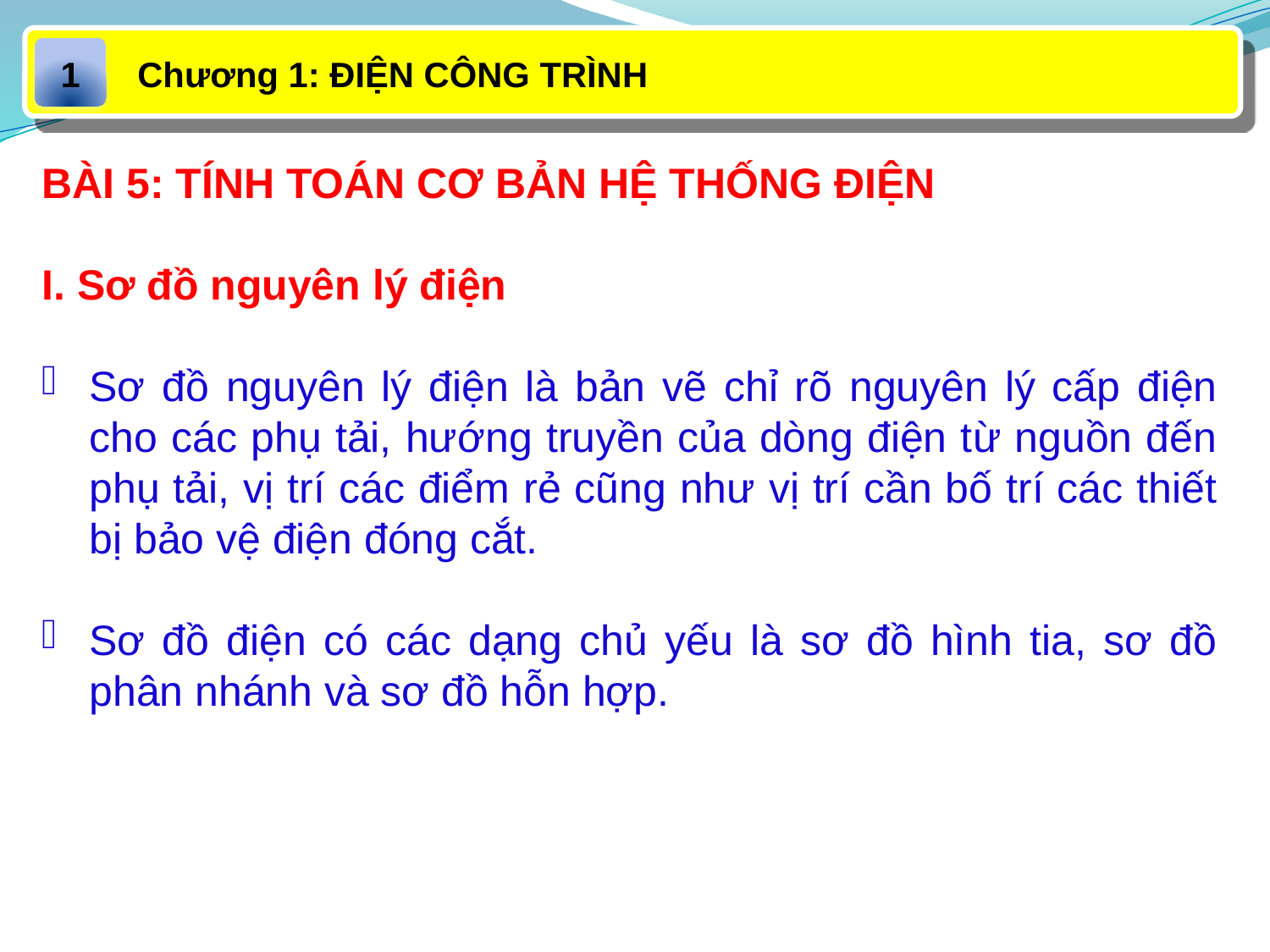

Chương 1: ĐIỆN CÔNG TRÌNH
1

BÀI 5: TÍNH TOÁN CƠ BẢN HỆ THỐNG ĐIỆN

I. Sơ đồ nguyên lý điện

Sơ đồ nguyên lý điện là bản vẽ chỉ rõ nguyên lý cấp điện cho các phụ tải, hướng truyền của dòng điện từ nguồn đến phụ tải, vị trí các điểm rẻ cũng như vị trí cần bố trí các thiết bị bảo vệ điện đóng cắt.

Sơ đồ điện có các dạng chủ yếu là sơ đồ hình tia, sơ đồ phân nhánh và sơ đồ hỗn hợp.